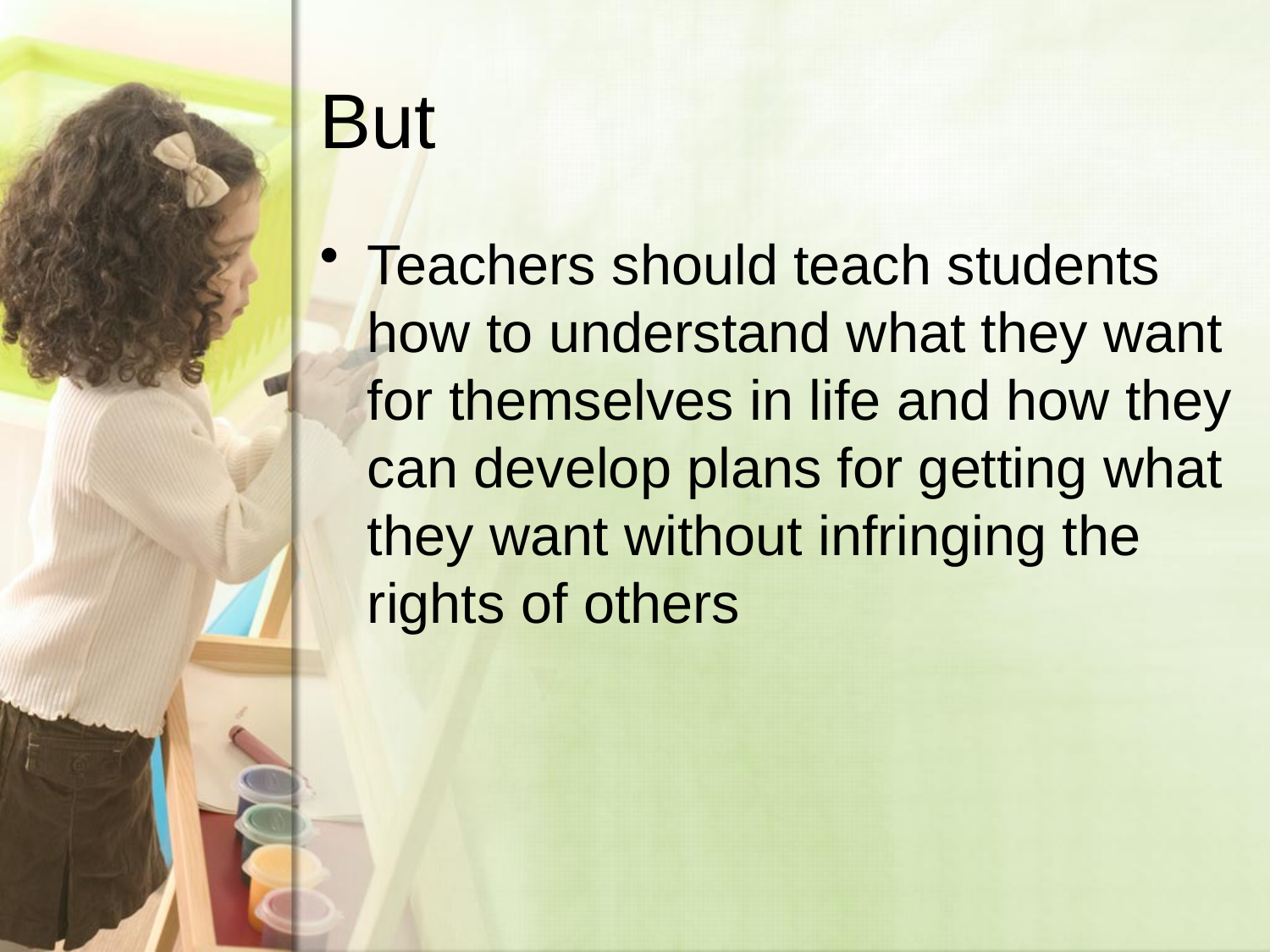

# But
Teachers should teach students how to understand what they want for themselves in life and how they can develop plans for getting what they want without infringing the rights of others